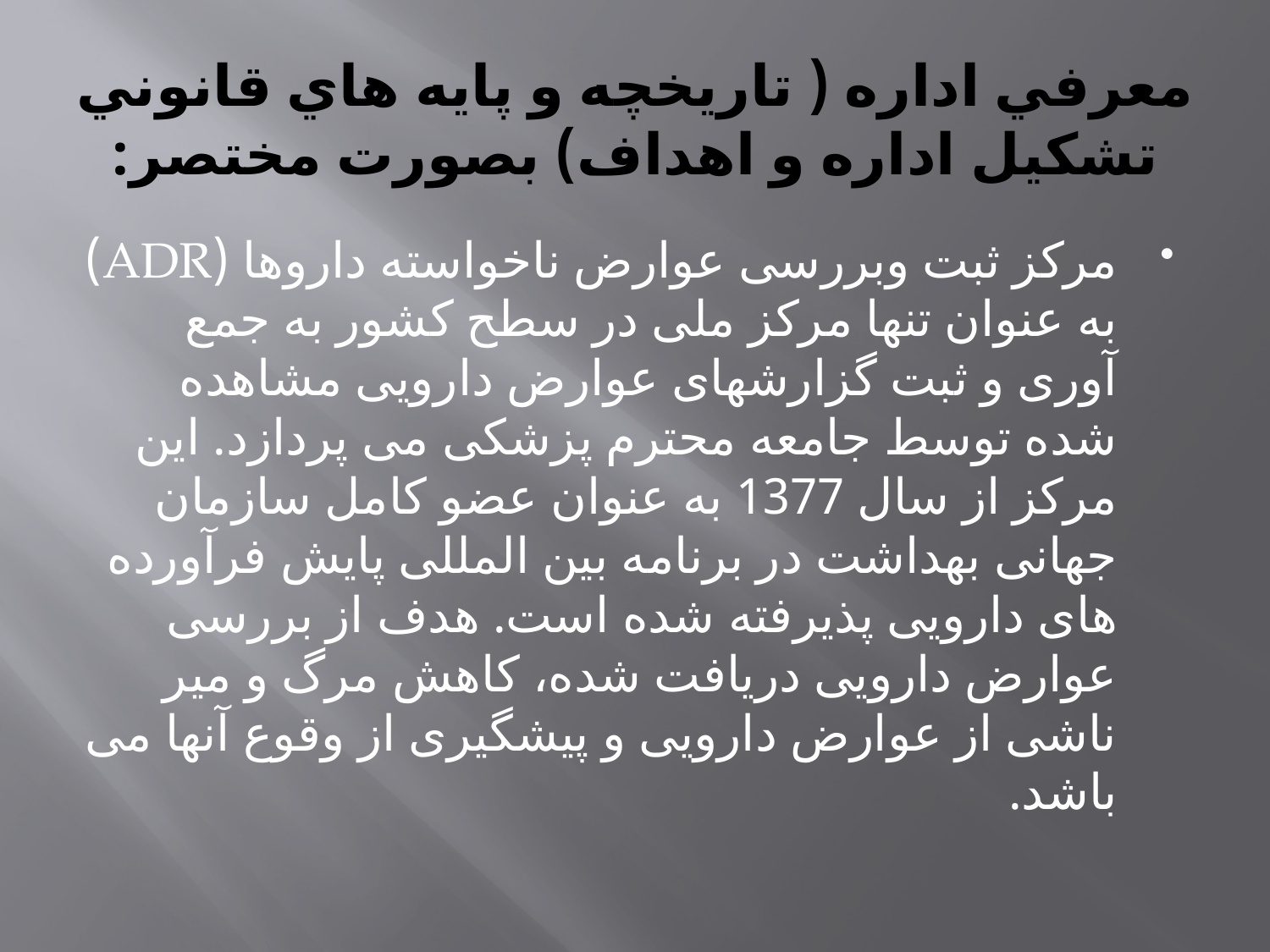

# معرفي اداره ( تاريخچه و پايه هاي قانوني تشكيل اداره و اهداف) بصورت مختصر:
مرکز ثبت وبررسی عوارض ناخواسته داروها (ADR) به عنوان تنها مرکز ملی در سطح کشور به جمع آوری و ثبت گزارشهای عوارض دارویی مشاهده شده توسط جامعه محترم پزشکی می پردازد. این مرکز از سال 1377 به عنوان عضو کامل سازمان جهانی بهداشت در برنامه بین المللی پایش فرآورده های دارویی پذیرفته شده است. هدف از بررسی عوارض دارویی دریافت شده، کاهش مرگ و میر ناشی از عوارض دارویی و پیشگیری از وقوع آنها می باشد.